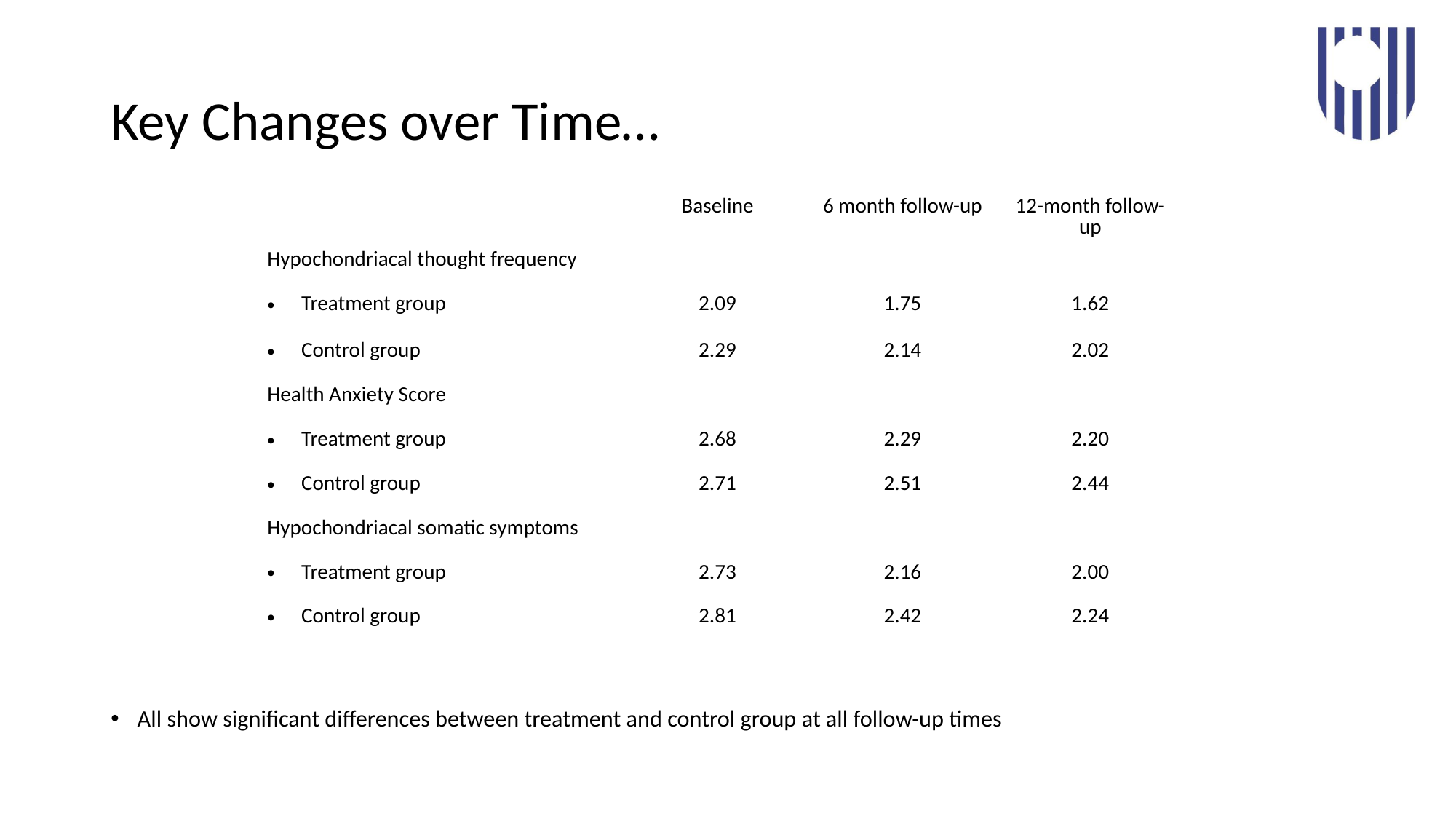

# Key Changes over Time…
|  | Baseline | 6 month follow-up | 12-month follow-up |
| --- | --- | --- | --- |
| Hypochondriacal thought frequency |  |  |  |
| Treatment group | 2.09 | 1.75 | 1.62 |
| Control group | 2.29 | 2.14 | 2.02 |
| Health Anxiety Score |  |  |  |
| Treatment group | 2.68 | 2.29 | 2.20 |
| Control group | 2.71 | 2.51 | 2.44 |
| Hypochondriacal somatic symptoms |  |  |  |
| Treatment group | 2.73 | 2.16 | 2.00 |
| Control group | 2.81 | 2.42 | 2.24 |

All show significant differences between treatment and control group at all follow-up times